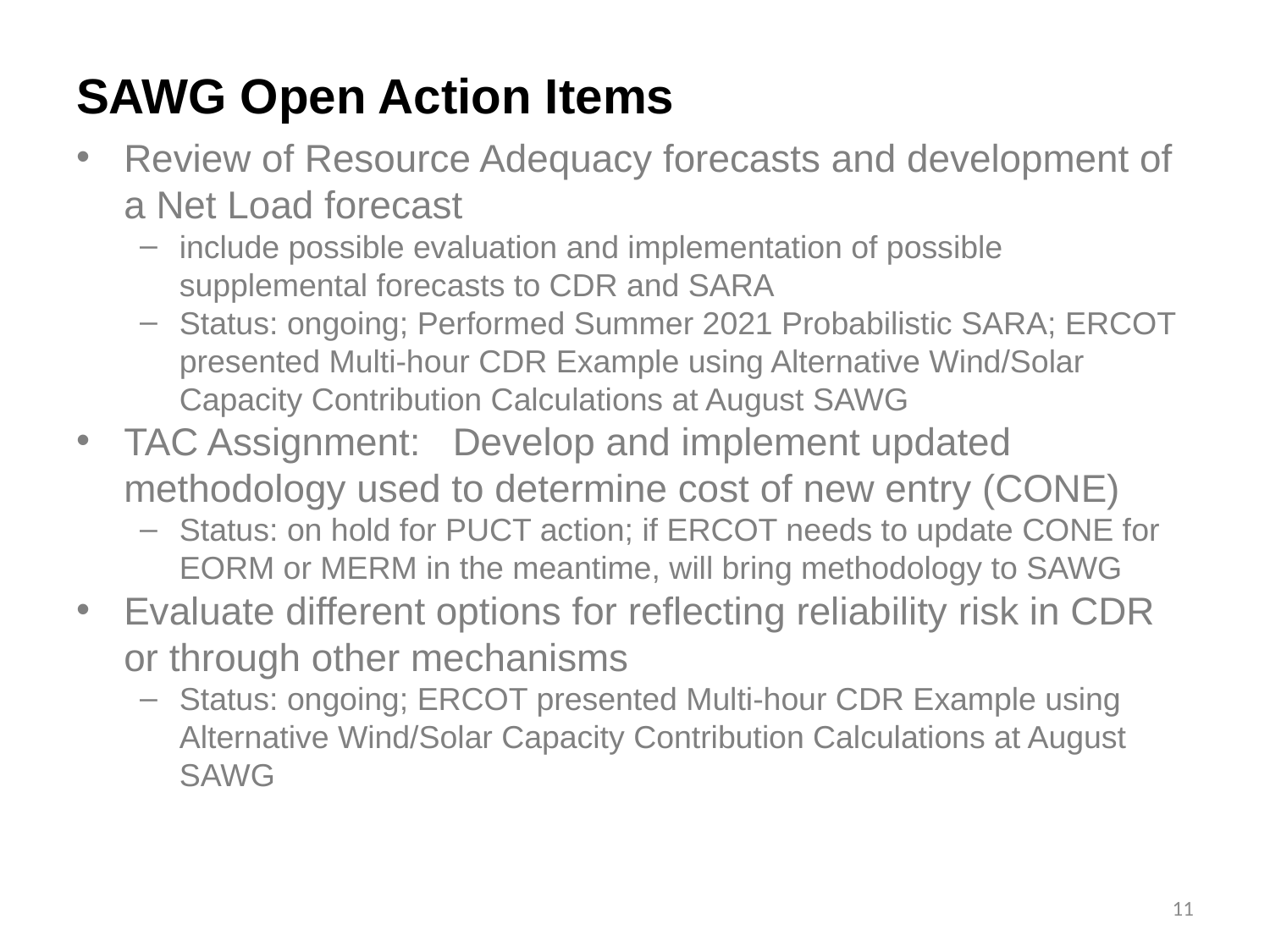

# SAWG Open Action Items
Review of Resource Adequacy forecasts and development of a Net Load forecast
include possible evaluation and implementation of possible supplemental forecasts to CDR and SARA
Status: ongoing; Performed Summer 2021 Probabilistic SARA; ERCOT presented Multi-hour CDR Example using Alternative Wind/Solar Capacity Contribution Calculations at August SAWG
TAC Assignment:   Develop and implement updated methodology used to determine cost of new entry (CONE)
Status: on hold for PUCT action; if ERCOT needs to update CONE for EORM or MERM in the meantime, will bring methodology to SAWG
Evaluate different options for reflecting reliability risk in CDR or through other mechanisms
Status: ongoing; ERCOT presented Multi-hour CDR Example using Alternative Wind/Solar Capacity Contribution Calculations at August SAWG

11